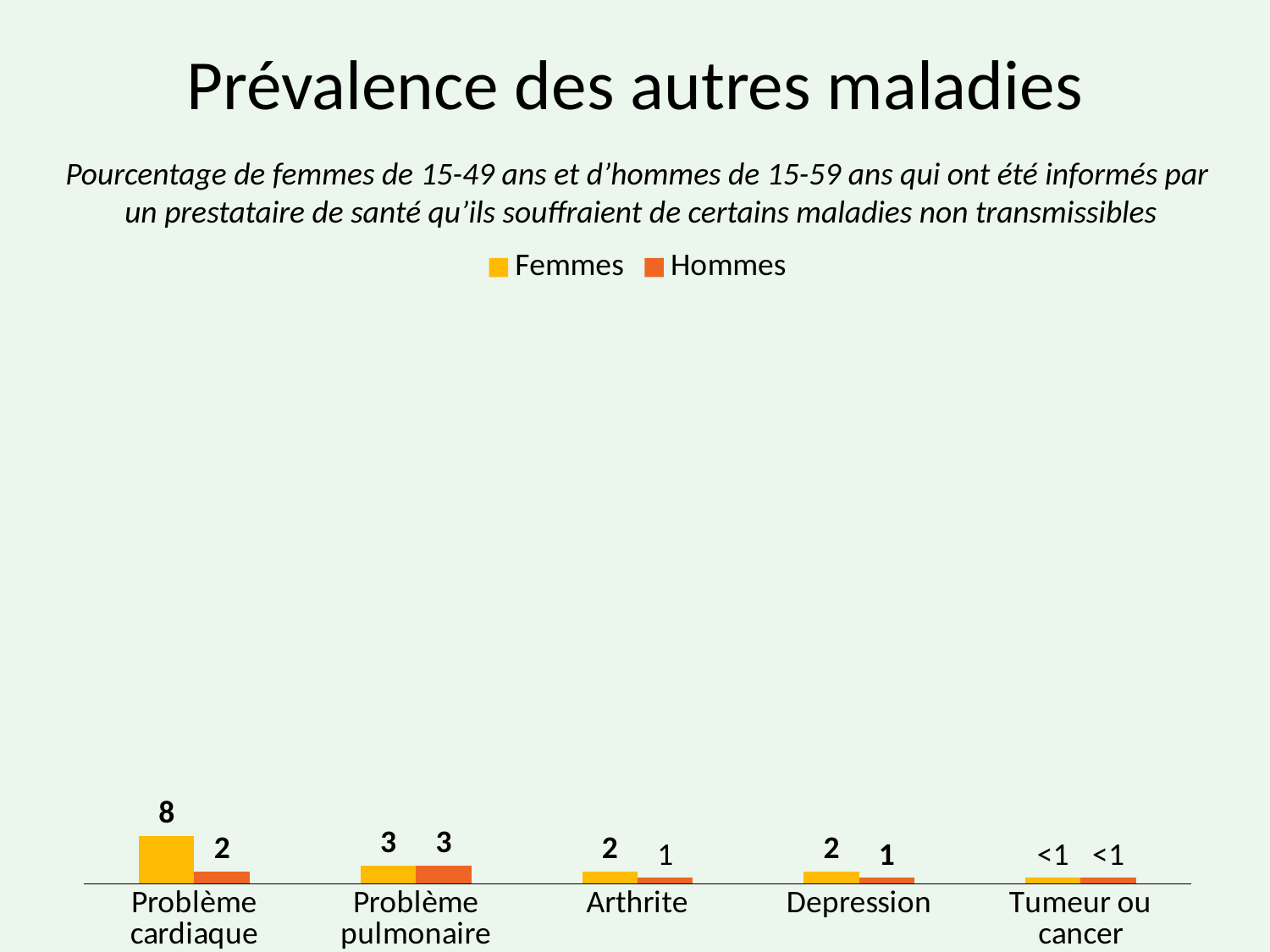

# Prévalence des autres maladies
Pourcentage de femmes de 15-49 ans et d’hommes de 15-59 ans qui ont été informés par
 un prestataire de santé qu’ils souffraient de certains maladies non transmissibles

### Chart

| Category | Femmes | Hommes |
|---|---|---|
| Problème cardiaque | 8.0 | 2.0 |
| Problème pulmonaire | 3.0 | 3.0 |
| Arthrite | 2.0 | 1.0 |
| Depression | 2.0 | 1.0 |
| Tumeur ou cancer | 1.0 | 1.0 |